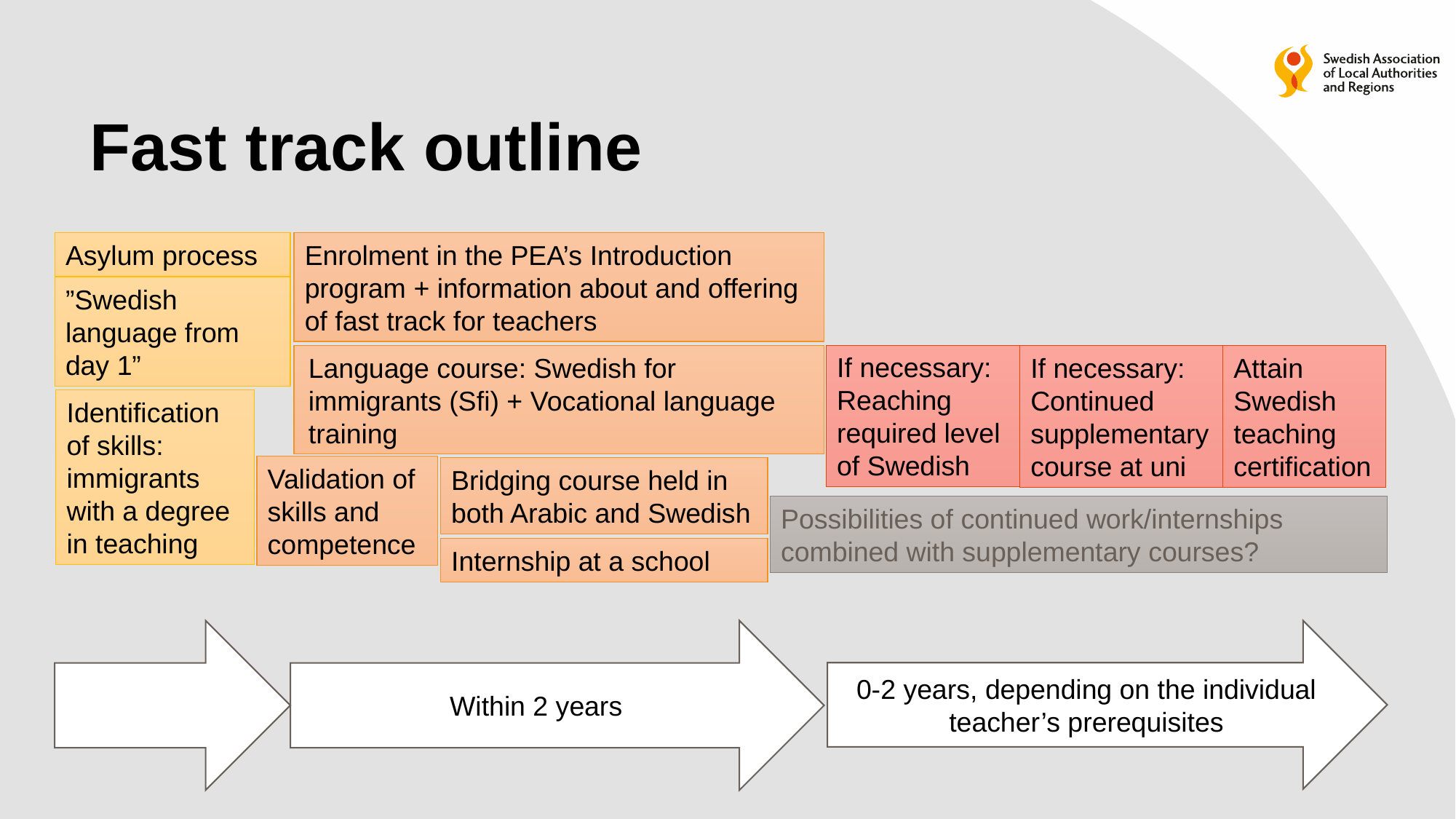

# Fast track outline
Enrolment in the PEA’s Introduction program + information about and offering of fast track for teachers
Asylum process
”Swedish language from day 1”
Language course: Swedish for immigrants (Sfi) + Vocational language training
If necessary: Reaching required level of Swedish
If necessary: Continued supplementary course at uni
Attain Swedish teaching certification
Identification of skills: immigrants with a degree in teaching
Validation of skills and competence
Bridging course held in both Arabic and Swedish
Possibilities of continued work/internships combined with supplementary courses?
Internship at a school

Within 2 years
0-2 years, depending on the individual teacher’s prerequisites